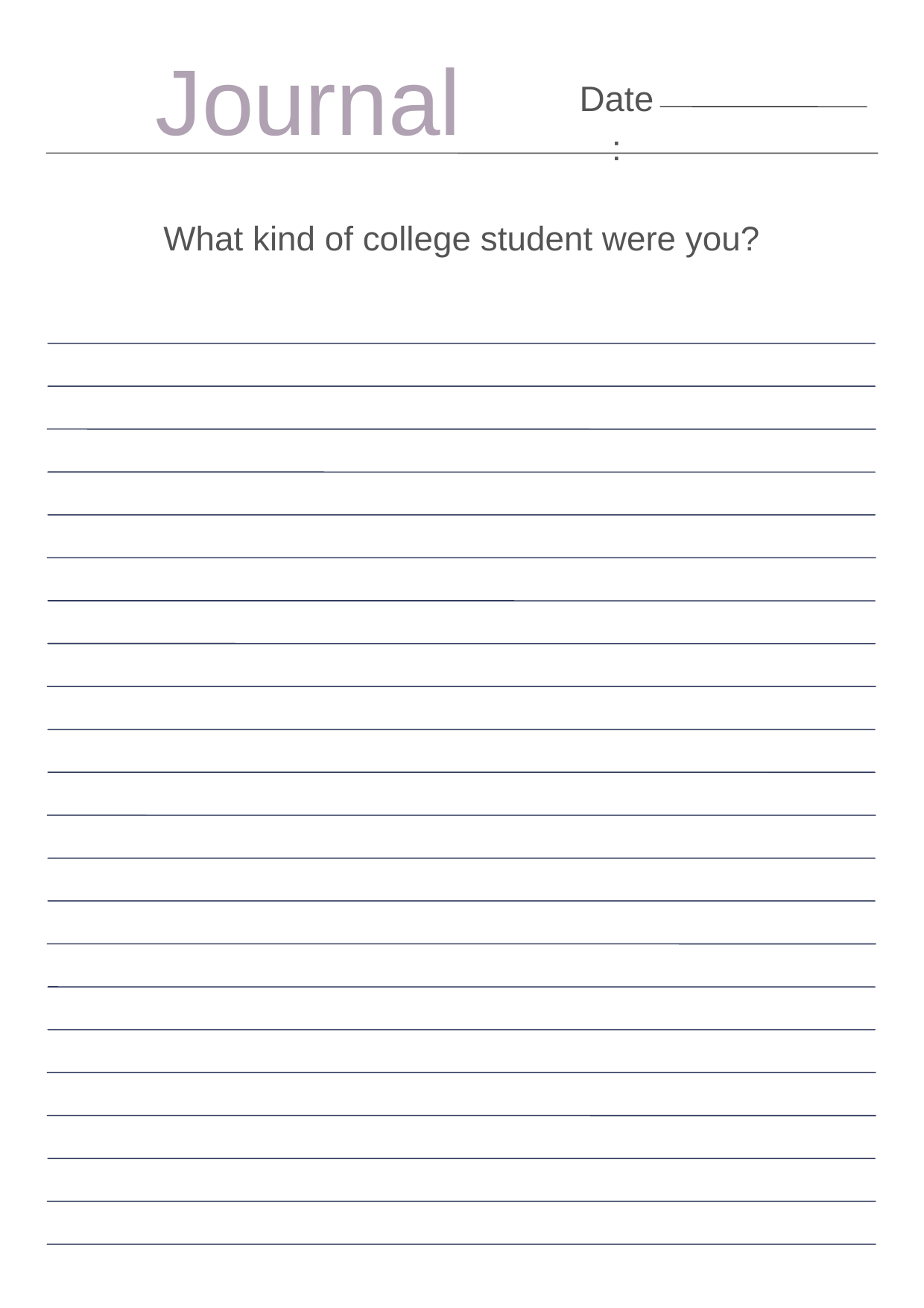

Journal
Date:

What kind of college student were you?